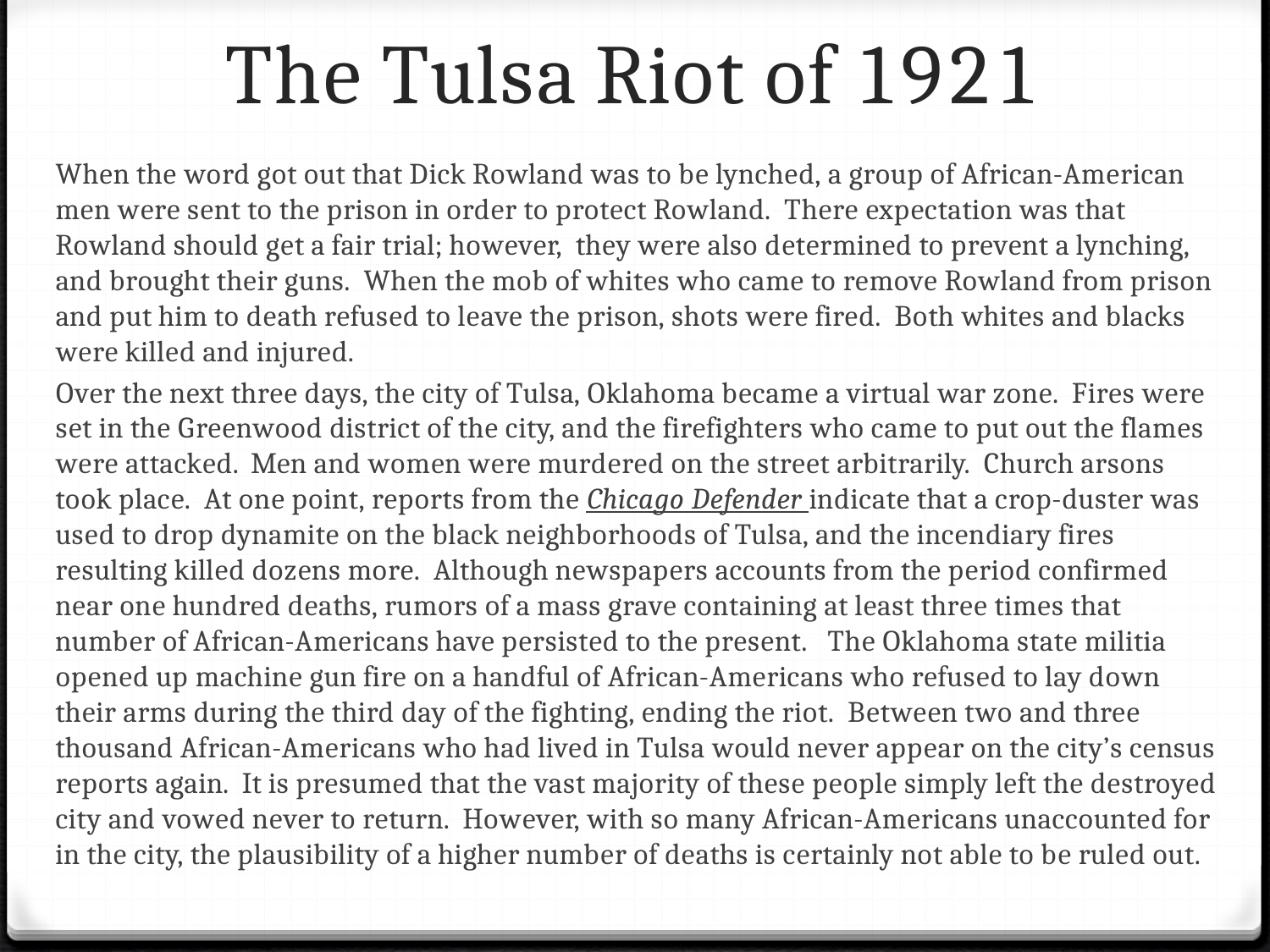

# The Tulsa Riot of 1921
When the word got out that Dick Rowland was to be lynched, a group of African-American men were sent to the prison in order to protect Rowland.  There expectation was that Rowland should get a fair trial; however,  they were also determined to prevent a lynching, and brought their guns.  When the mob of whites who came to remove Rowland from prison and put him to death refused to leave the prison, shots were fired.  Both whites and blacks were killed and injured.
Over the next three days, the city of Tulsa, Oklahoma became a virtual war zone.  Fires were set in the Greenwood district of the city, and the firefighters who came to put out the flames were attacked.  Men and women were murdered on the street arbitrarily.  Church arsons took place.  At one point, reports from the Chicago Defender indicate that a crop-duster was used to drop dynamite on the black neighborhoods of Tulsa, and the incendiary fires resulting killed dozens more.  Although newspapers accounts from the period confirmed near one hundred deaths, rumors of a mass grave containing at least three times that number of African-Americans have persisted to the present.   The Oklahoma state militia opened up machine gun fire on a handful of African-Americans who refused to lay down their arms during the third day of the fighting, ending the riot.  Between two and three thousand African-Americans who had lived in Tulsa would never appear on the city’s census reports again.  It is presumed that the vast majority of these people simply left the destroyed city and vowed never to return.  However, with so many African-Americans unaccounted for in the city, the plausibility of a higher number of deaths is certainly not able to be ruled out.